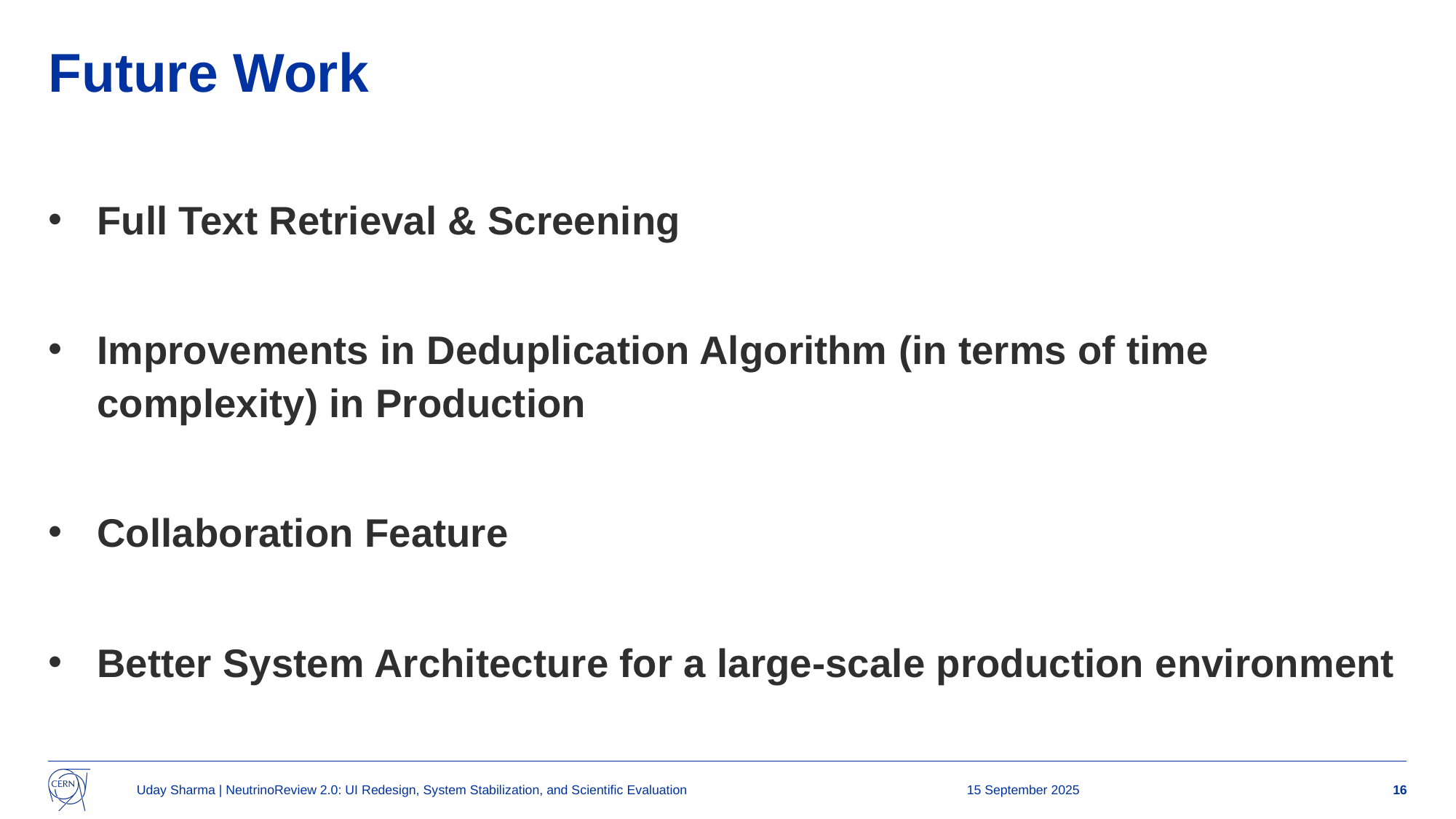

# Future Work
Full Text Retrieval & Screening

Improvements in Deduplication Algorithm (in terms of time complexity) in Production

Collaboration Feature

Better System Architecture for a large-scale production environment

Uday Sharma | NeutrinoReview 2.0: UI Redesign, System Stabilization, and Scientific Evaluation
15 September 2025
16